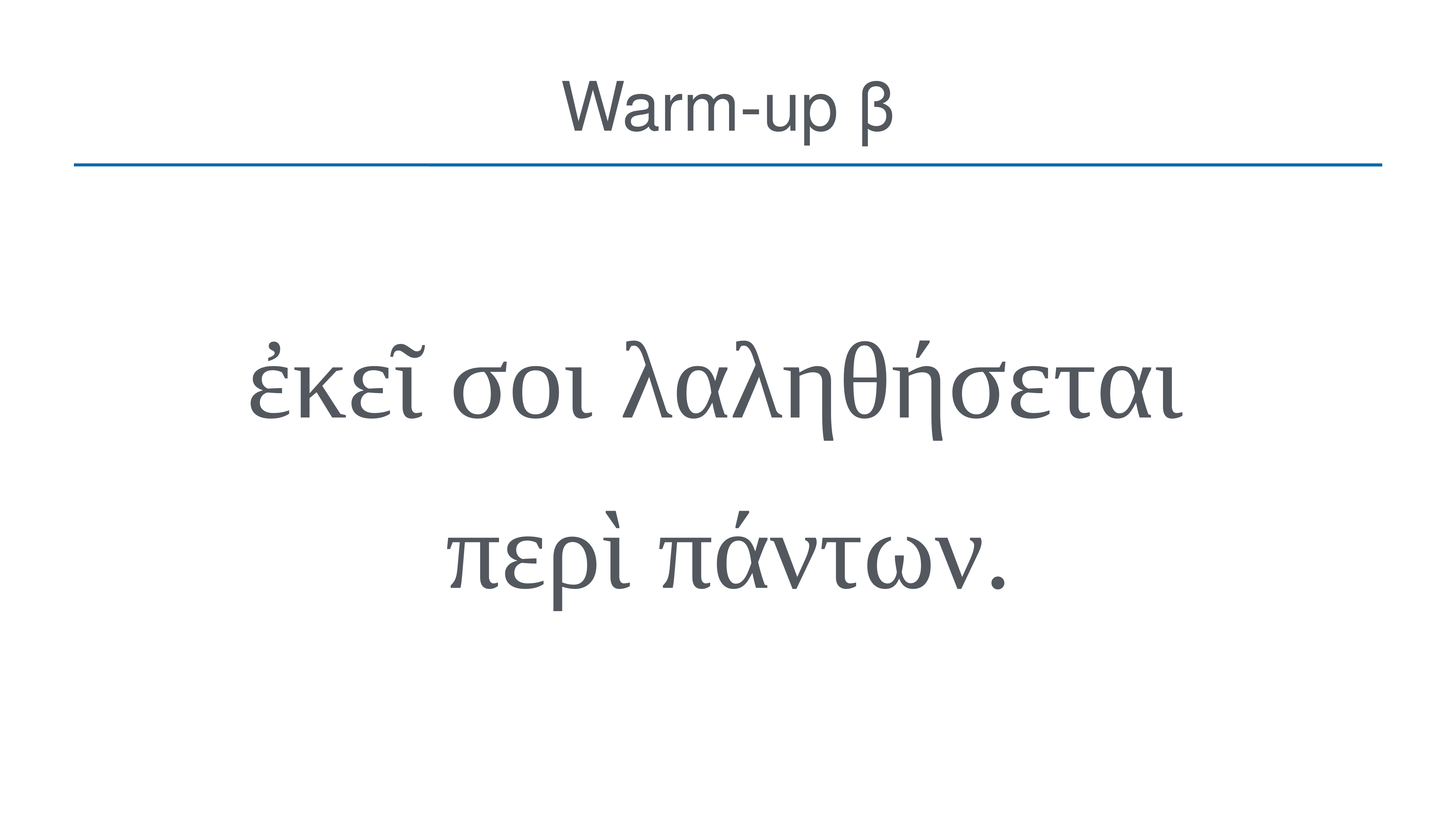

# Warm-up β
ἐκεῖ σοι λαληθήσεται
περὶ πάντων.